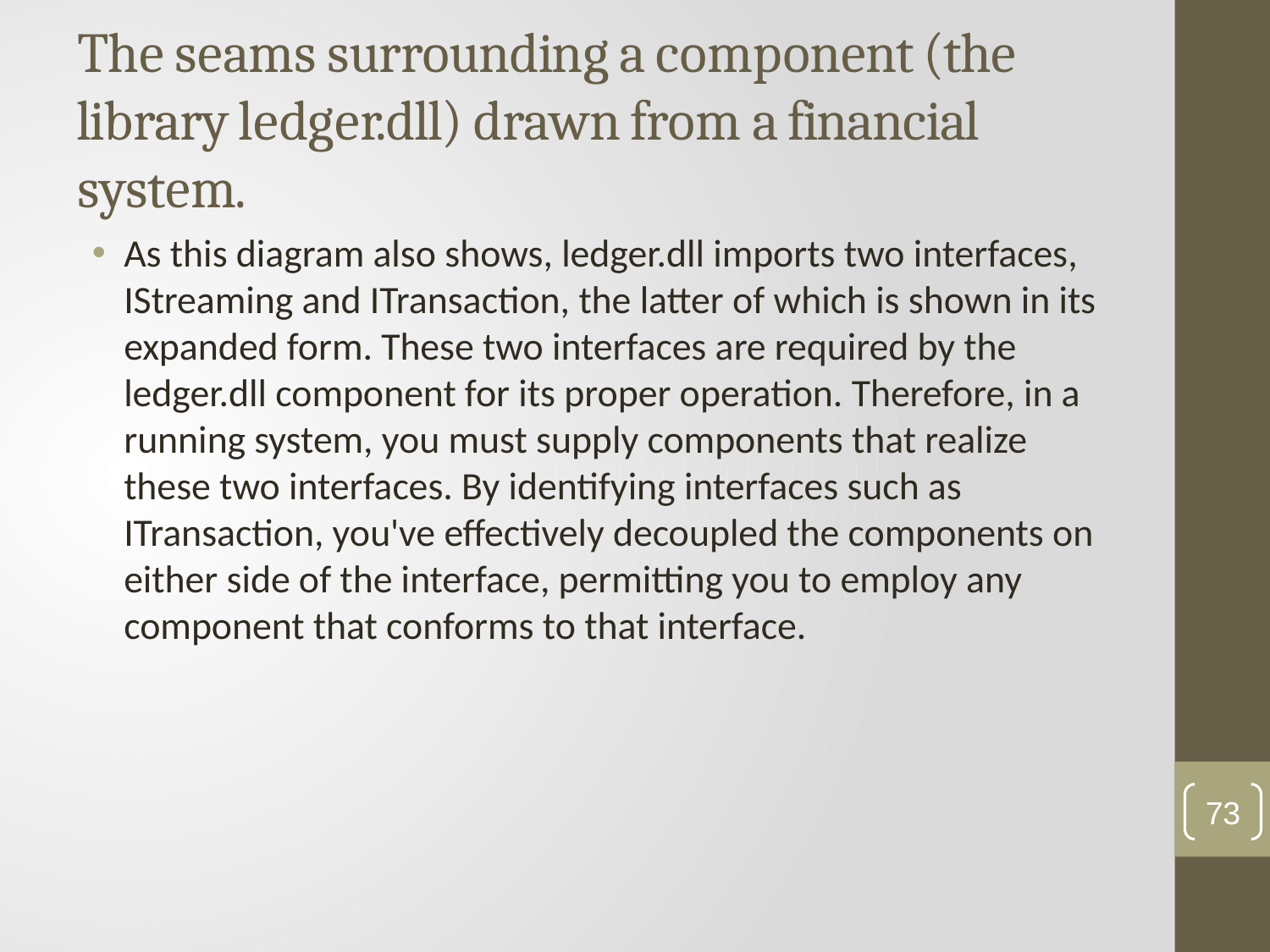

# The seams surrounding a component (the library ledger.dll) drawn from a financial system.
As this diagram also shows, ledger.dll imports two interfaces, IStreaming and ITransaction, the latter of which is shown in its expanded form. These two interfaces are required by the ledger.dll component for its proper operation. Therefore, in a running system, you must supply components that realize these two interfaces. By identifying interfaces such as ITransaction, you've effectively decoupled the components on either side of the interface, permitting you to employ any component that conforms to that interface.
73